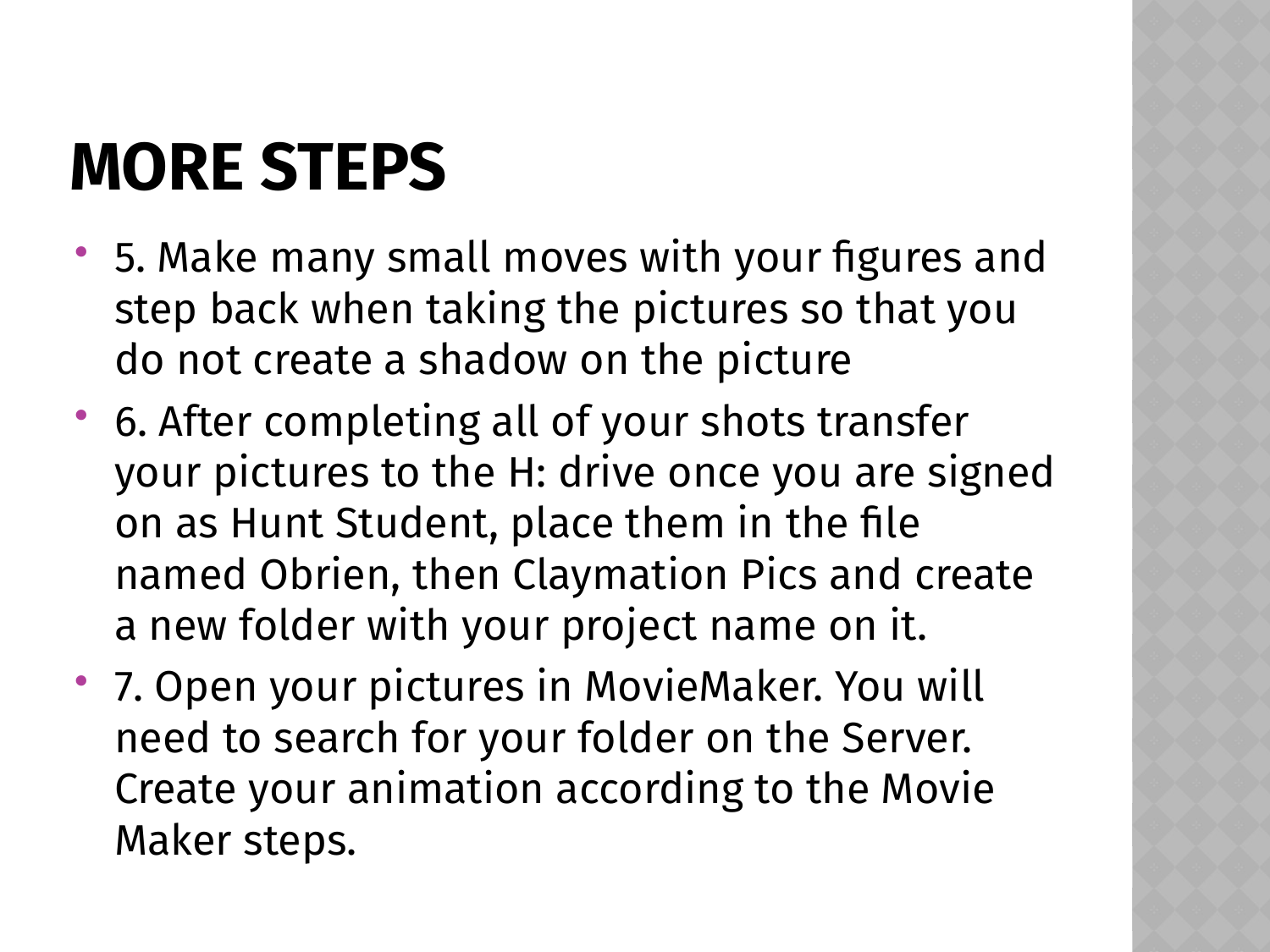

# More Steps
5. Make many small moves with your figures and step back when taking the pictures so that you do not create a shadow on the picture
6. After completing all of your shots transfer your pictures to the H: drive once you are signed on as Hunt Student, place them in the file named Obrien, then Claymation Pics and create a new folder with your project name on it.
7. Open your pictures in MovieMaker. You will need to search for your folder on the Server. Create your animation according to the Movie Maker steps.